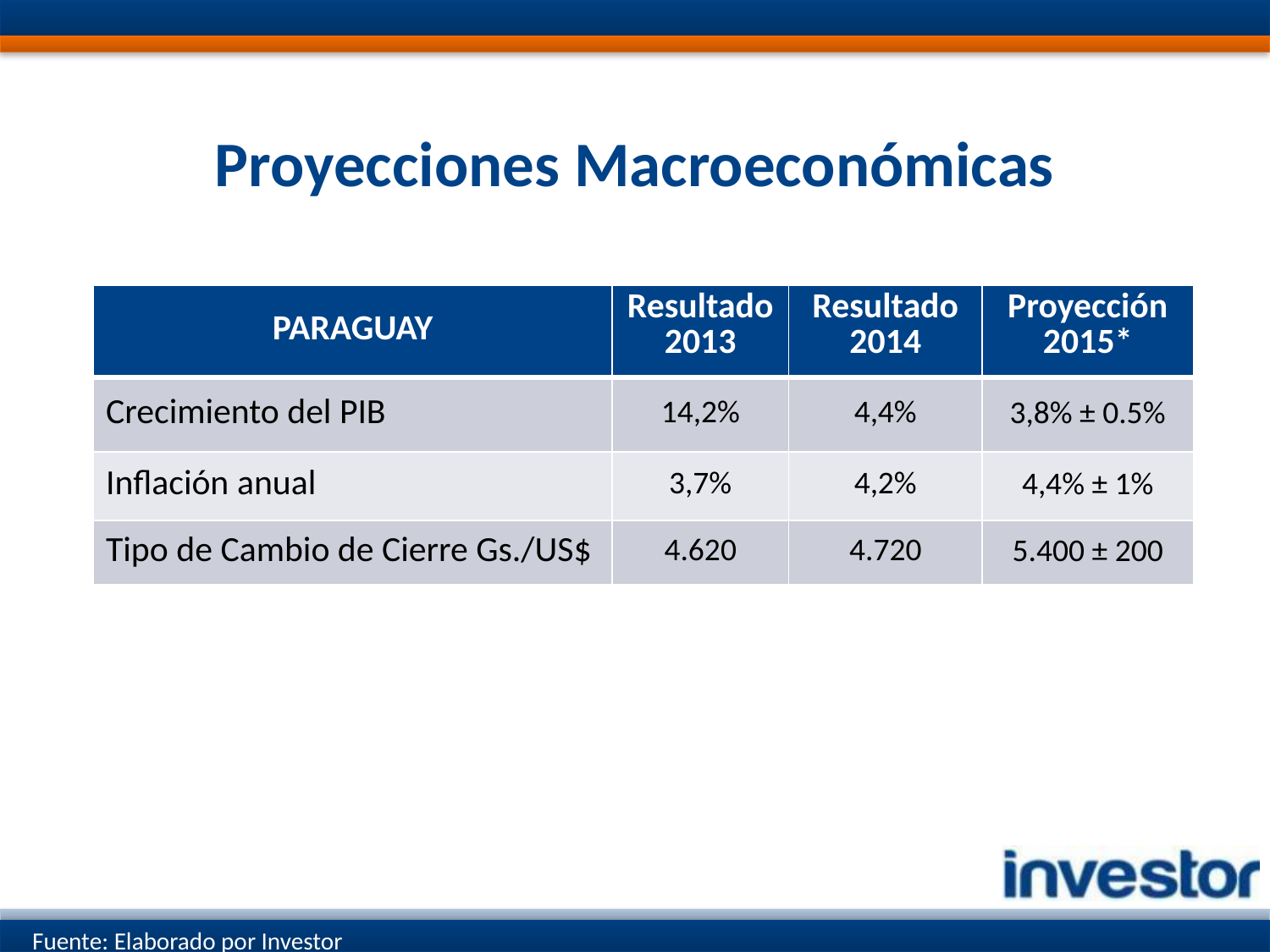

# Proyecciones Macroeconómicas
| PARAGUAY | Resultado 2013 | Resultado 2014 | Proyección 2015\* |
| --- | --- | --- | --- |
| Crecimiento del PIB | 14,2% | 4,4% | 3,8% ± 0.5% |
| Inflación anual | 3,7% | 4,2% | 4,4% ± 1% |
| Tipo de Cambio de Cierre Gs./US$ | 4.620 | 4.720 | 5.400 ± 200 |
Fuente: Elaborado por Investor